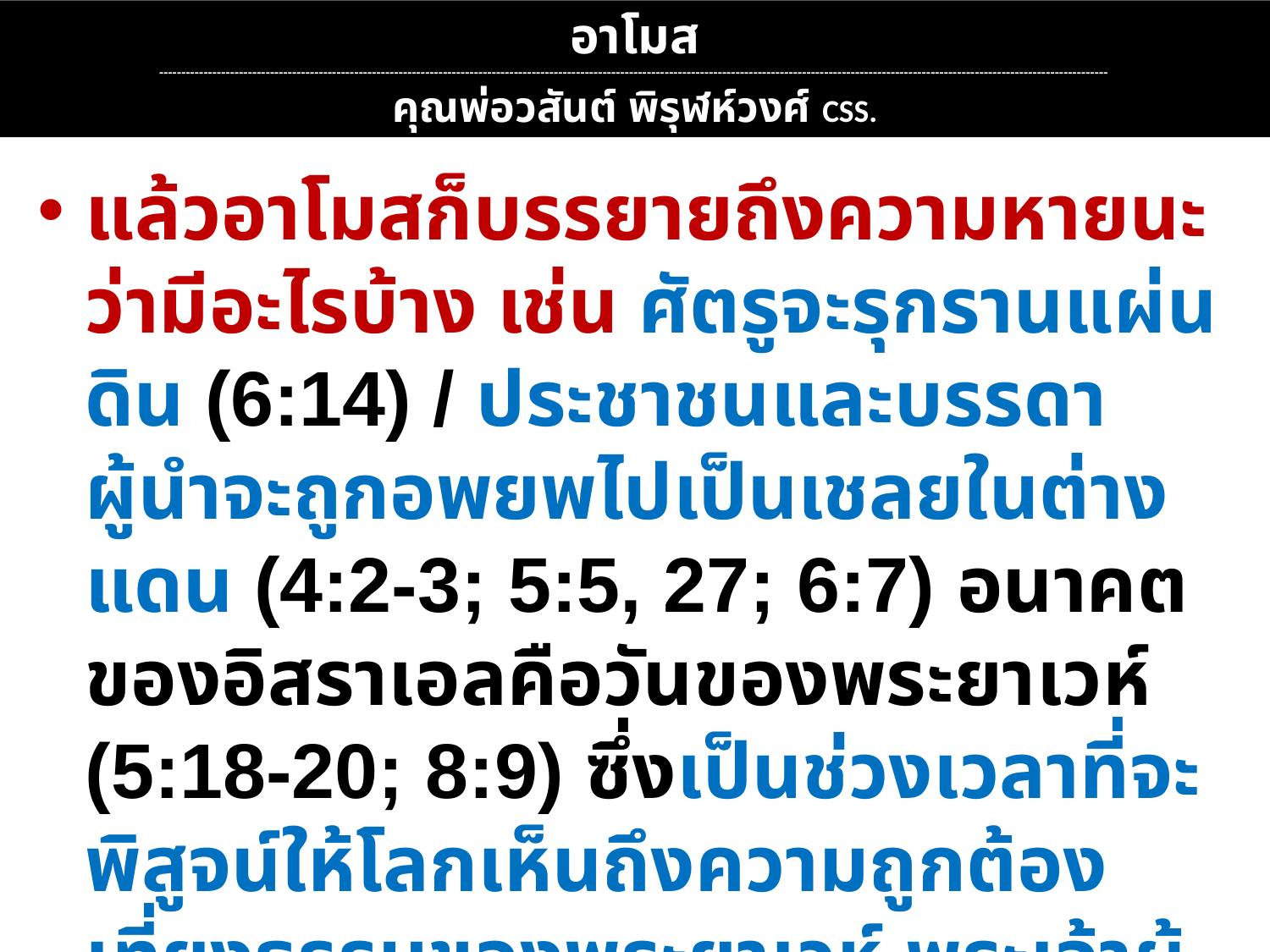

อาโมส
----------------------------------------------------------------------------------------------------------------------------------------------------------------------------------------------------------------------
คุณพ่อวสันต์ พิรุฬห์วงศ์ CSS.
แล้วอาโมสก็บรรยายถึงความหายนะว่ามีอะไรบ้าง เช่น ศัตรูจะรุกรานแผ่นดิน (6:14) / ประชาชนและบรรดาผู้นำจะถูกอพยพไปเป็นเชลยในต่างแดน (4:2-3; 5:5, 27; 6:7) อนาคตของอิสราเอลคือวันของพระยาเวห์ (5:18-20; 8:9) ซึ่งเป็นช่วงเวลาที่จะพิสูจน์ให้โลกเห็นถึงความถูกต้องเที่ยงธรรมของพระยาเวห์ พระเจ้าผู้เคยให้อดีตแก่อิสราเอล จะไม่ให้อนาคตแก่พวกเขาอีก มีแต่การพิพากษา